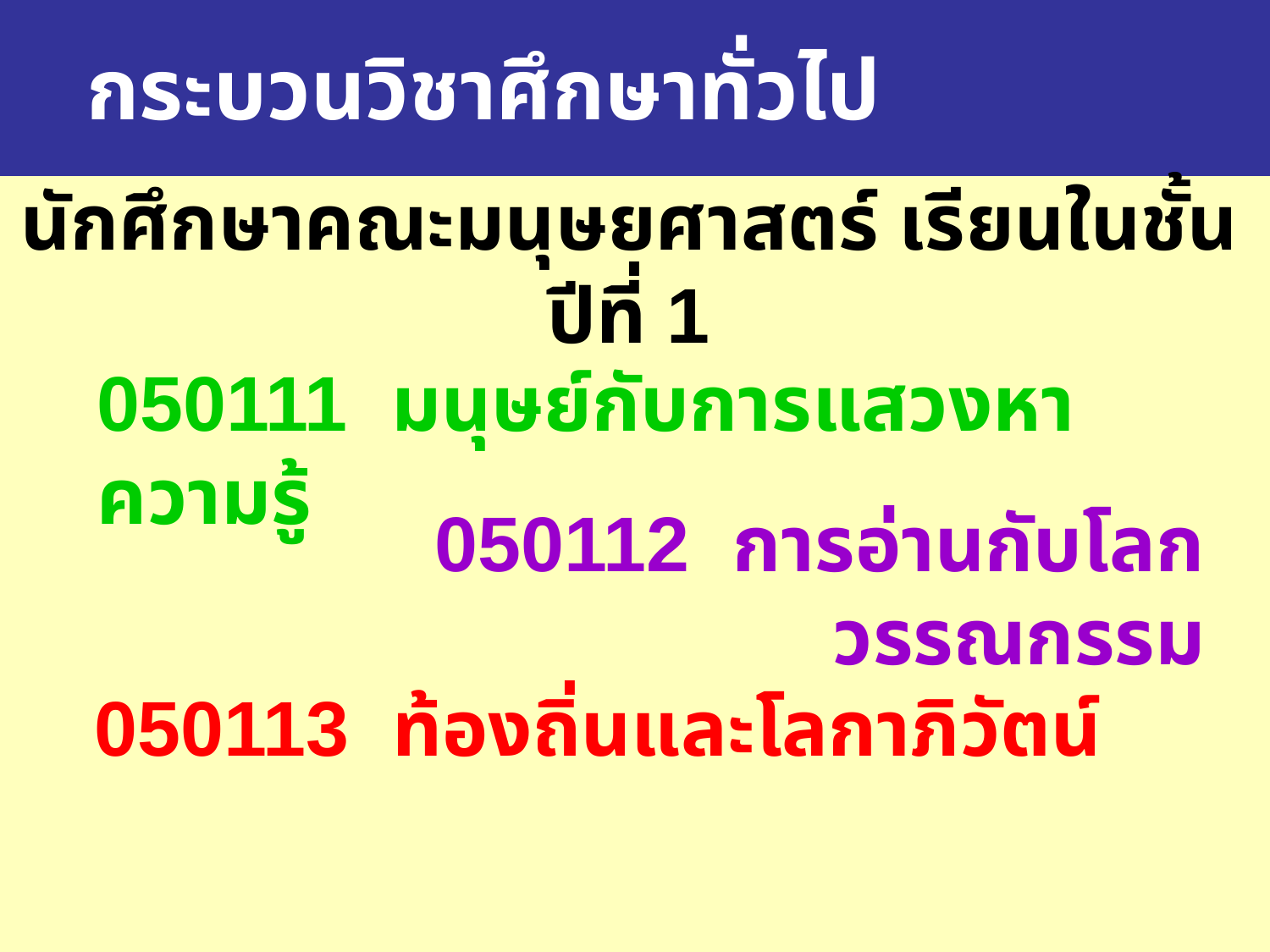

# กระบวนวิชาศึกษาทั่วไป
นักศึกษาคณะมนุษยศาสตร์ เรียนในชั้นปีที่ 1
050111  มนุษย์กับการแสวงหาความรู้
050112  การอ่านกับโลกวรรณกรรม
050113  ท้องถิ่นและโลกาภิวัตน์